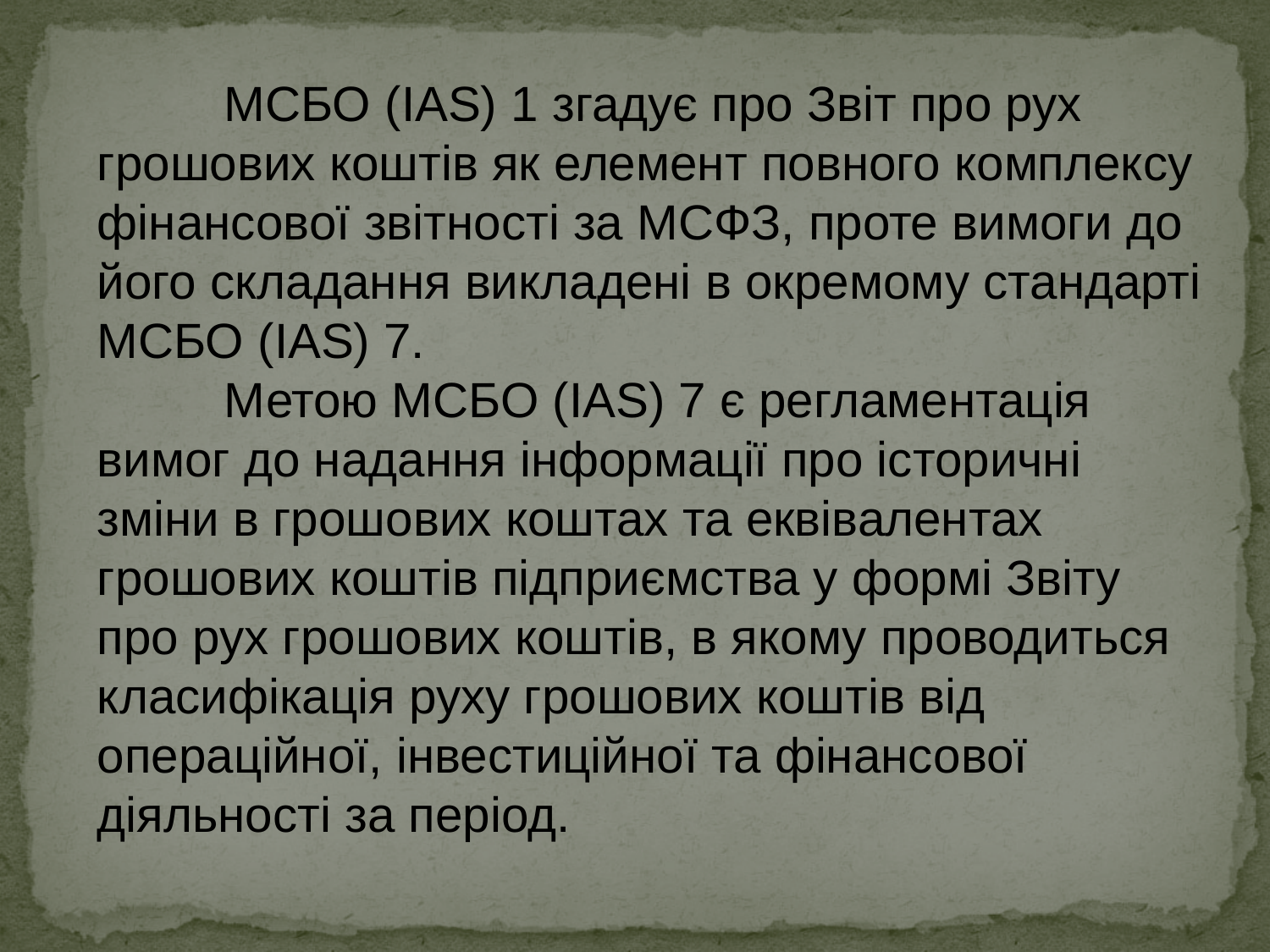

МСБО (IAS) 1 згадує про Звіт про рух грошових коштів як елемент повного комплексу фінансової звітності за МСФЗ, проте вимоги до його складання викладені в окремому стандарті МСБО (IAS) 7.
	Метою МСБО (IAS) 7 є регламентація вимог до надання інформації про історичні зміни в грошових коштах та еквівалентах грошових коштів підприємства у формі Звіту про рух грошових коштів, в якому проводиться класифікація руху грошових коштів від операційної, інвестиційної та фінансової діяльності за період.